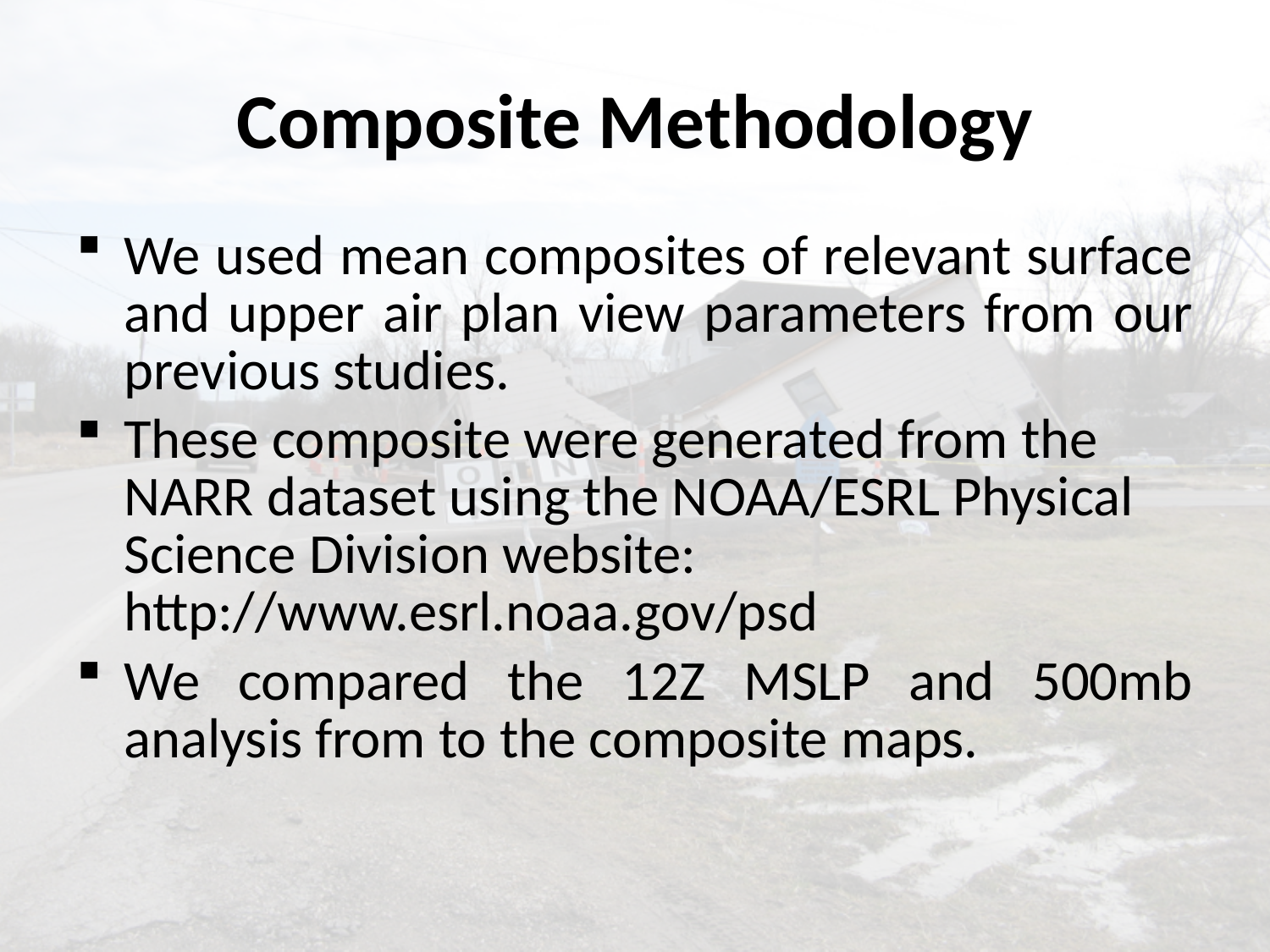

# Composite Methodology
We used mean composites of relevant surface and upper air plan view parameters from our previous studies.
These composite were generated from the NARR dataset using the NOAA/ESRL Physical Science Division website:   http://www.esrl.noaa.gov/psd
We compared the 12Z MSLP and 500mb analysis from to the composite maps.